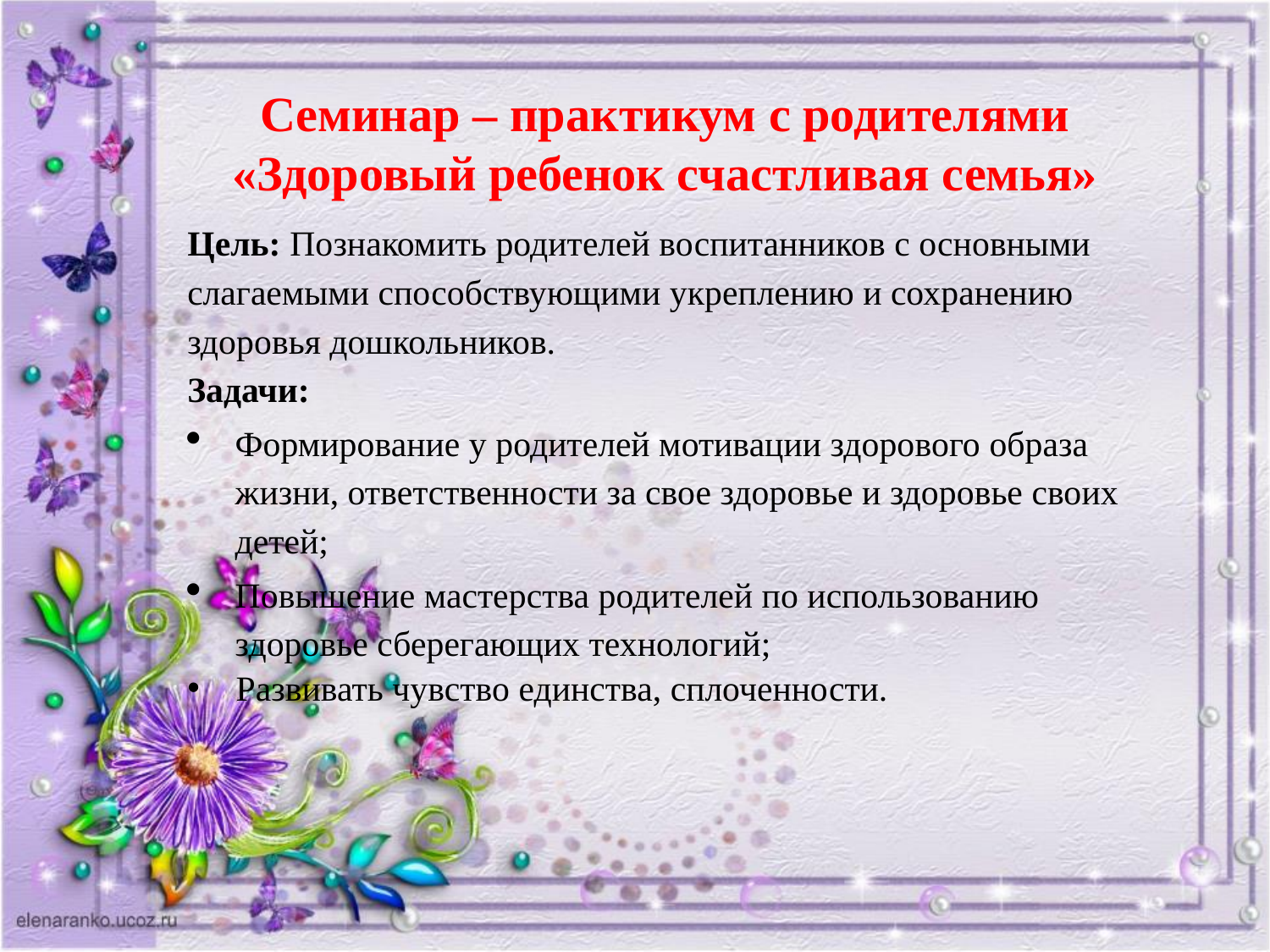

Семинар – практикум с родителями «Здоровый ребенок счастливая семья»
Цель: Познакомить родителей воспитанников с основными слагаемыми способствующими укреплению и сохранению здоровья дошкольников.
Задачи:
Формирование у родителей мотивации здорового образа жизни, ответственности за свое здоровье и здоровье своих детей;
Повышение мастерства родителей по использованию здоровье сберегающих технологий;
 Развивать чувство единства, сплоченности.